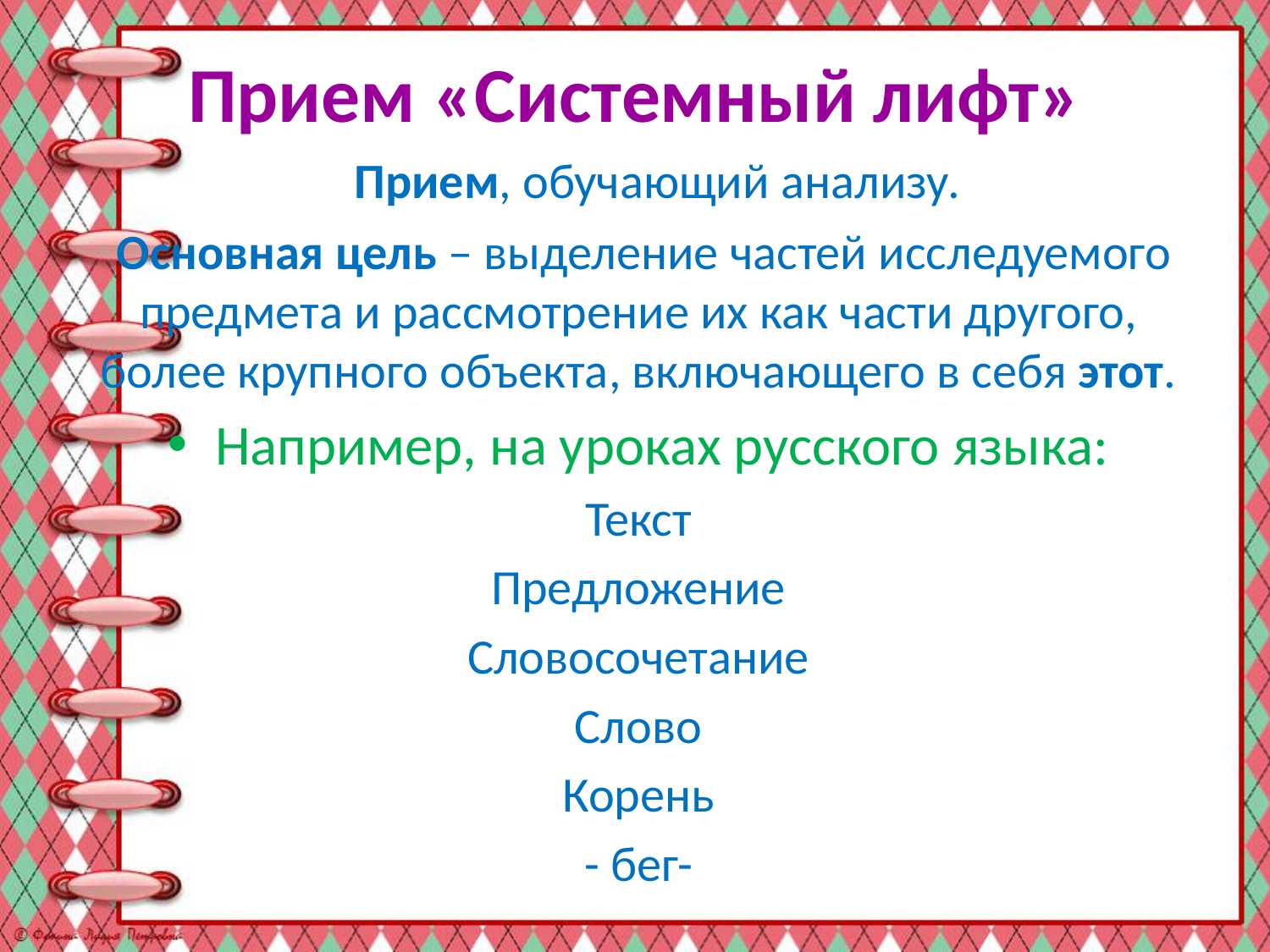

# Прием «Системный лифт»
   Прием, обучающий анализу.
 Основная цель – выделение частей исследуемого предмета и рассмотрение их как части другого, более крупного объекта, включающего в себя этот.
Например, на уроках русского языка:
Текст
Предложение
Словосочетание
Слово
Корень
- бег-